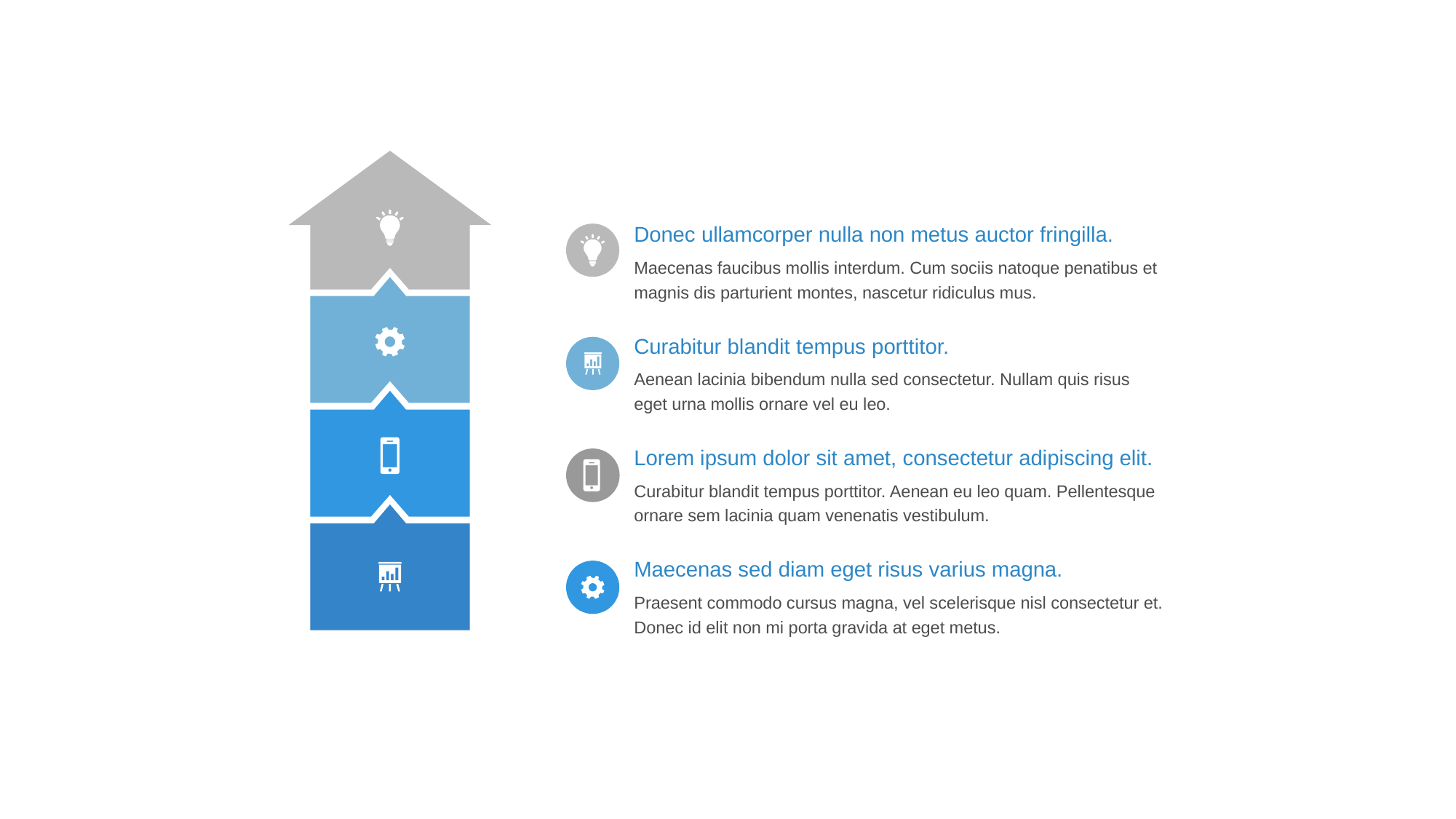

Donec ullamcorper nulla non metus auctor fringilla.
Maecenas faucibus mollis interdum. Cum sociis natoque penatibus et magnis dis parturient montes, nascetur ridiculus mus.

Curabitur blandit tempus porttitor.
Aenean lacinia bibendum nulla sed consectetur. Nullam quis risus eget urna mollis ornare vel eu leo.

Lorem ipsum dolor sit amet, consectetur adipiscing elit.
Curabitur blandit tempus porttitor. Aenean eu leo quam. Pellentesque ornare sem lacinia quam venenatis vestibulum.

Maecenas sed diam eget risus varius magna.
Praesent commodo cursus magna, vel scelerisque nisl consectetur et. Donec id elit non mi porta gravida at eget metus.